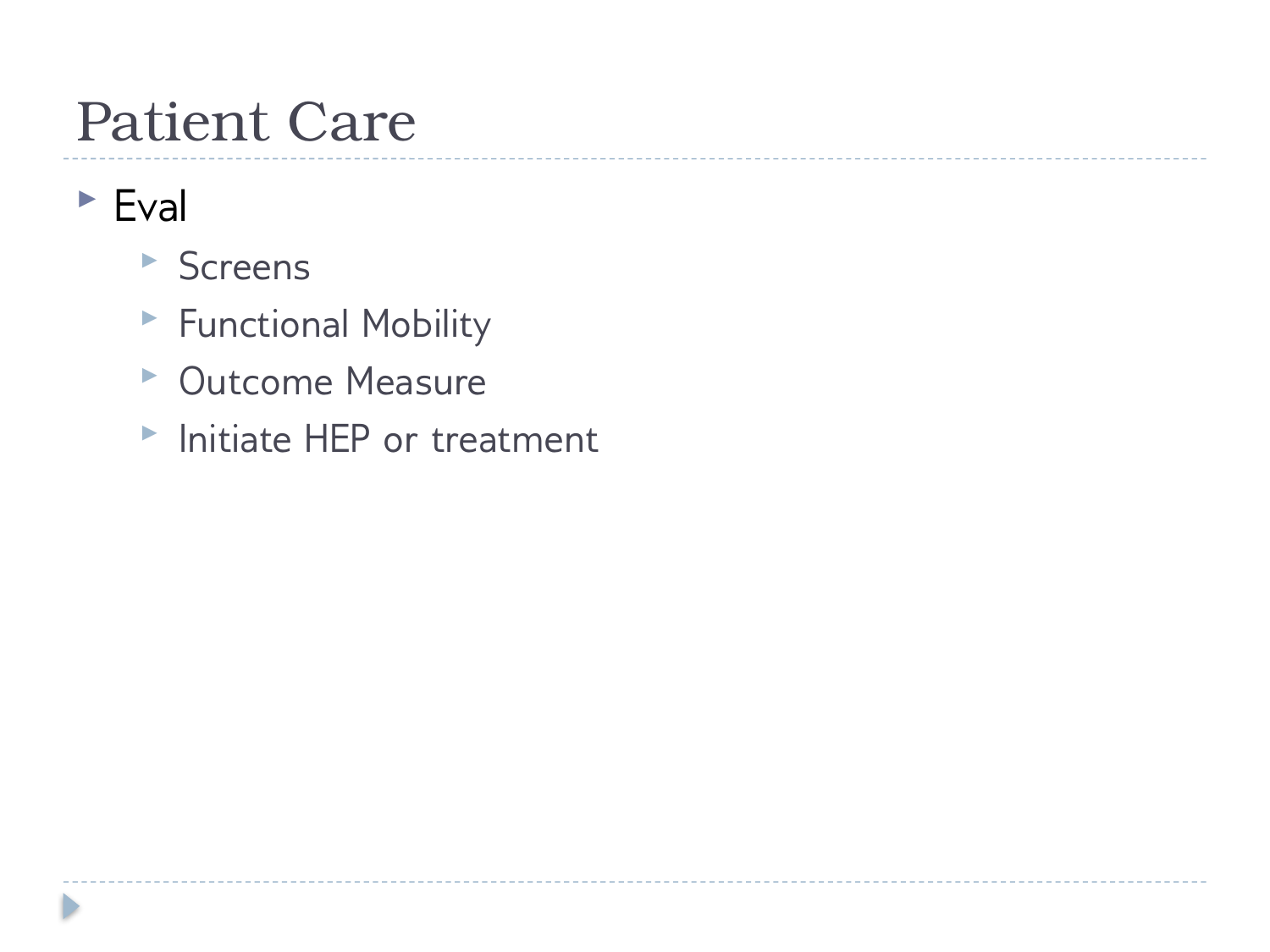

# Patient Care
Eval
Screens
Functional Mobility
Outcome Measure
Initiate HEP or treatment